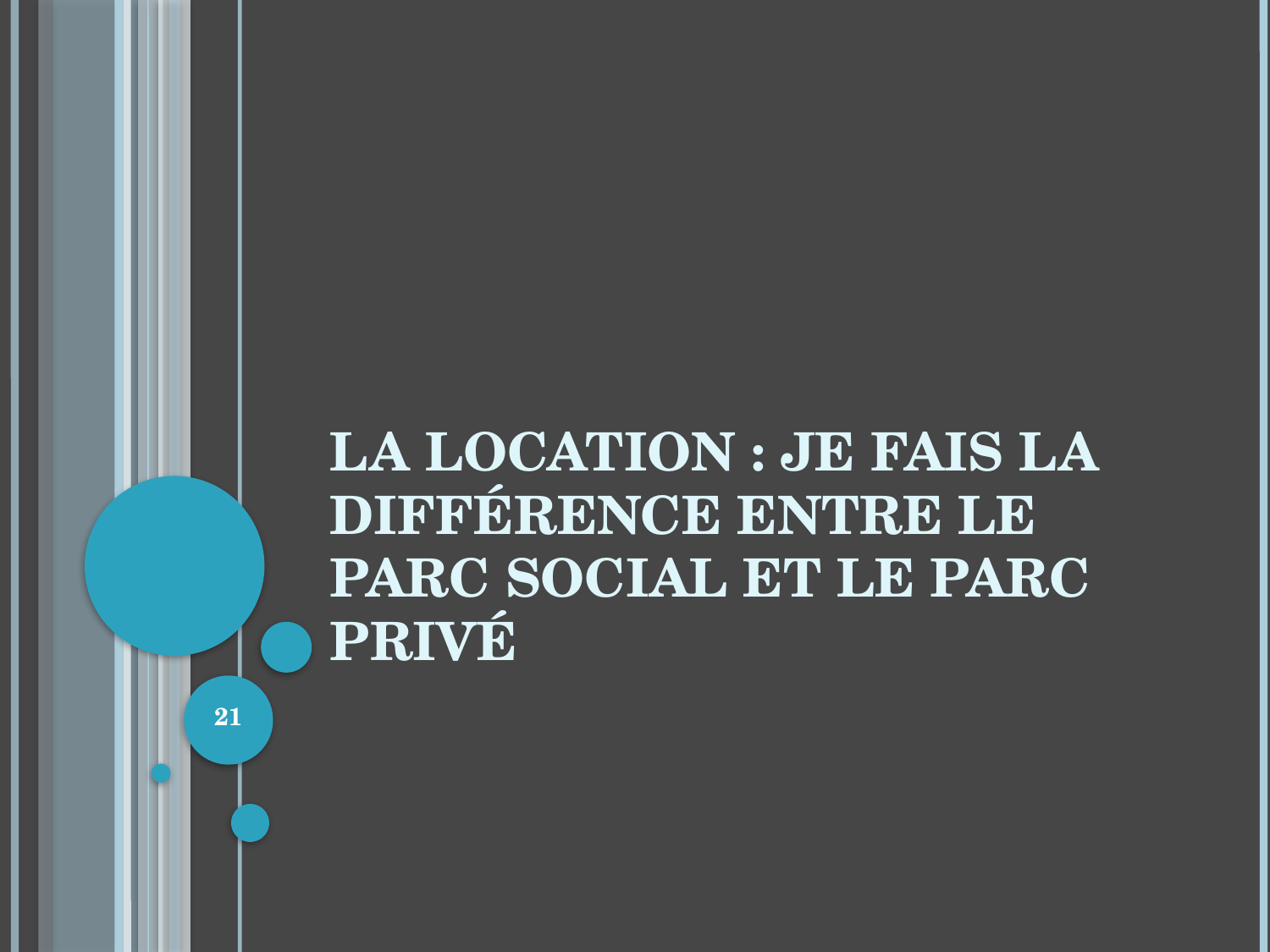

# La location : je fais la différence entre le parc social et le parc privé
21